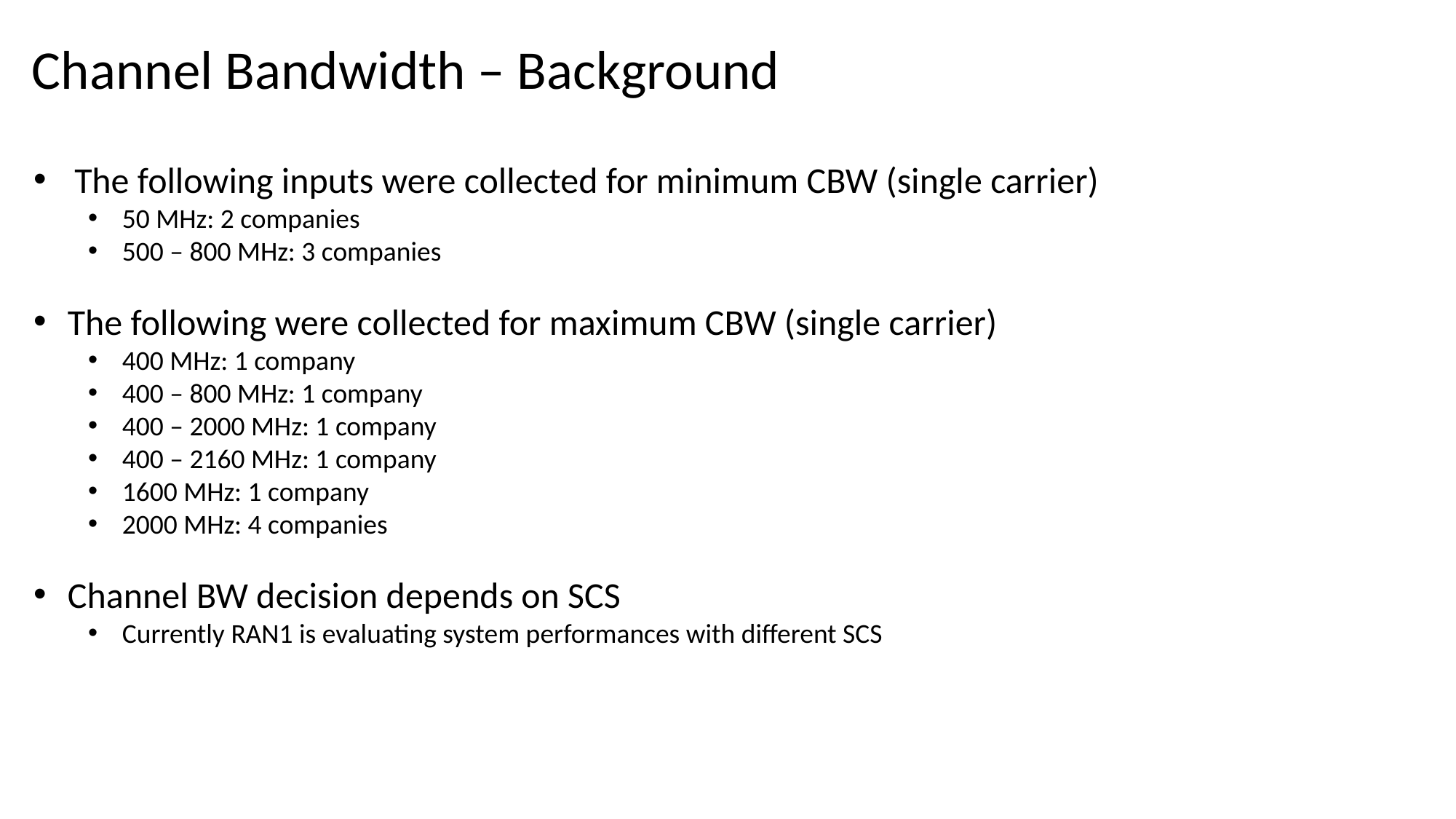

Channel Bandwidth – Background
The following inputs were collected for minimum CBW (single carrier)
50 MHz: 2 companies
500 – 800 MHz: 3 companies

The following were collected for maximum CBW (single carrier)
400 MHz: 1 company
400 – 800 MHz: 1 company
400 – 2000 MHz: 1 company
400 – 2160 MHz: 1 company
1600 MHz: 1 company
2000 MHz: 4 companies

Channel BW decision depends on SCS
Currently RAN1 is evaluating system performances with different SCS